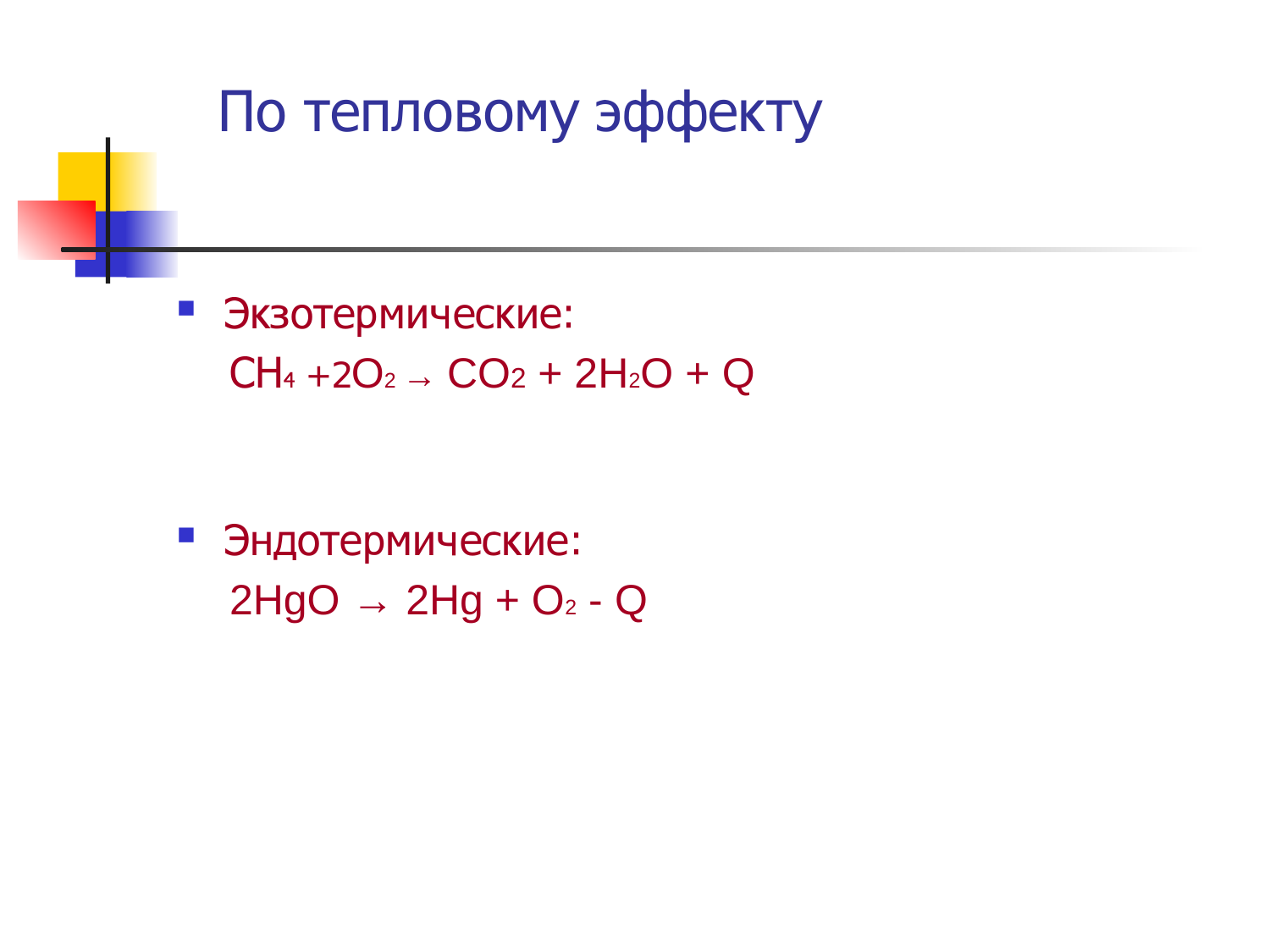

# По тепловому эффекту
Экзотермические:
    СН4 +2O2 → CO2 + 2Н2О + Q

Эндотермические:
    2HgO → 2Hg + O2  - Q